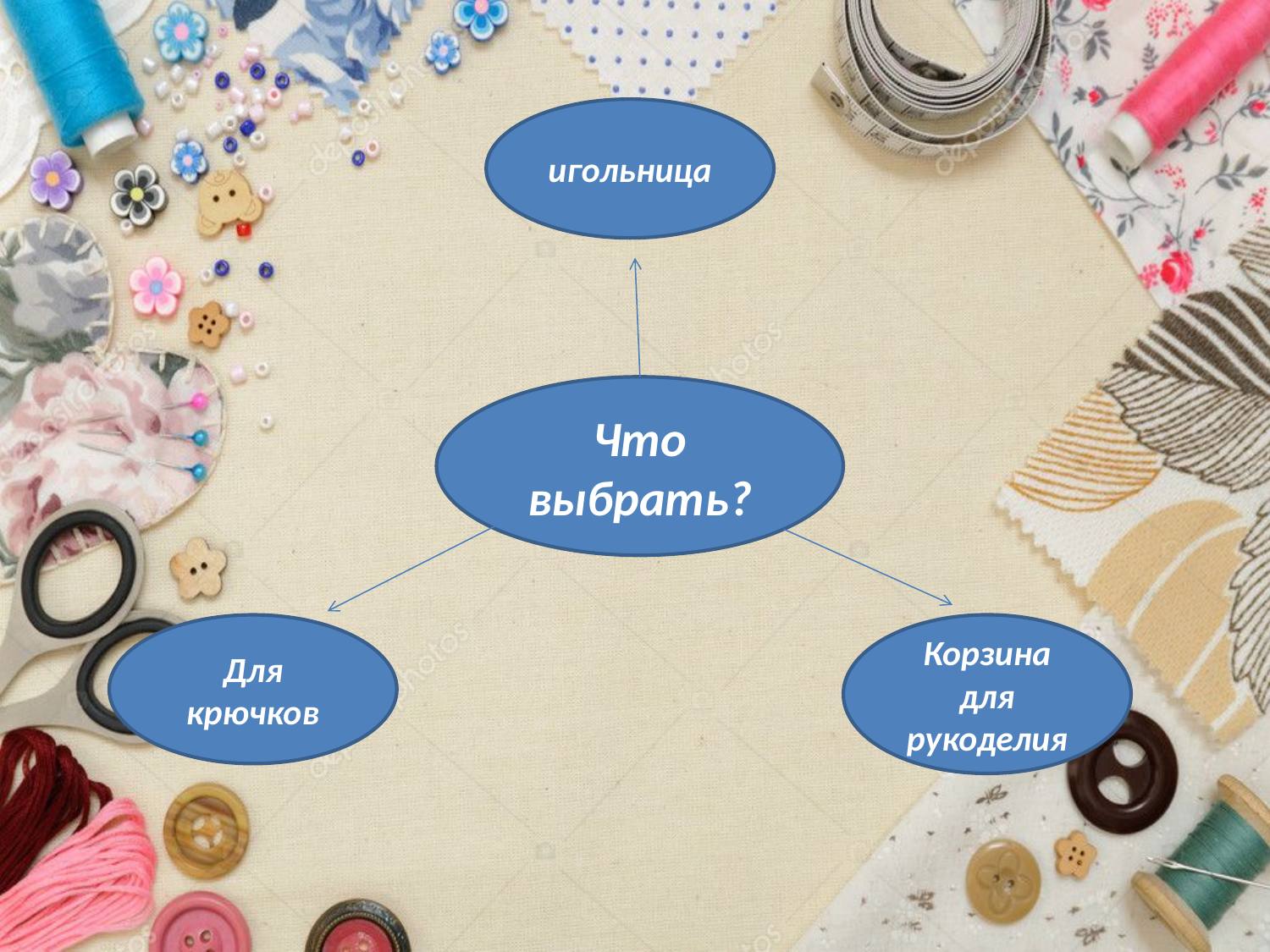

игольница
Что выбрать?
Для крючков
Корзина для рукоделия